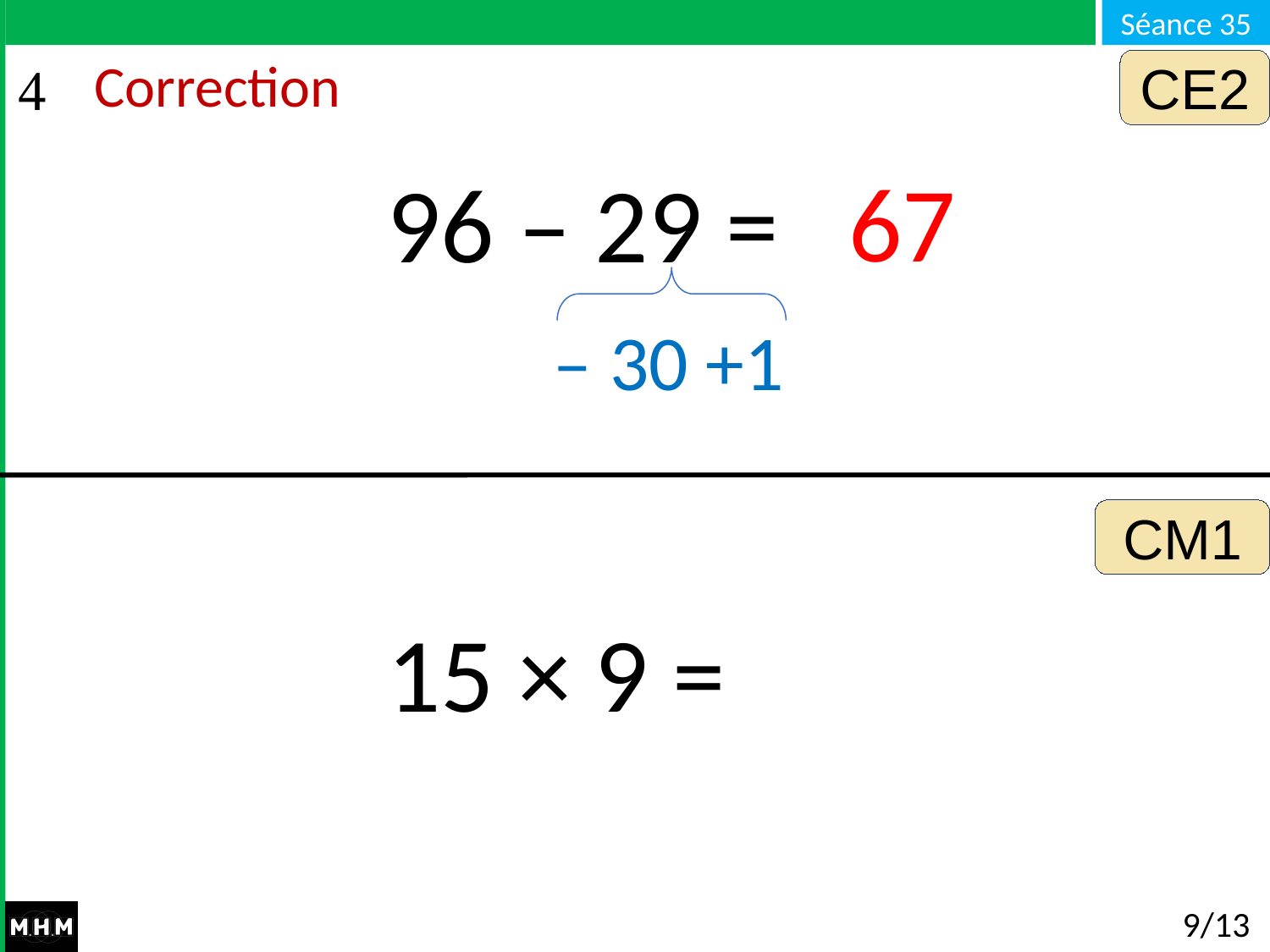

CE2
# Correction
67
96 – 29 =

– 30 +1

CM1
15 × 9 =
9/13